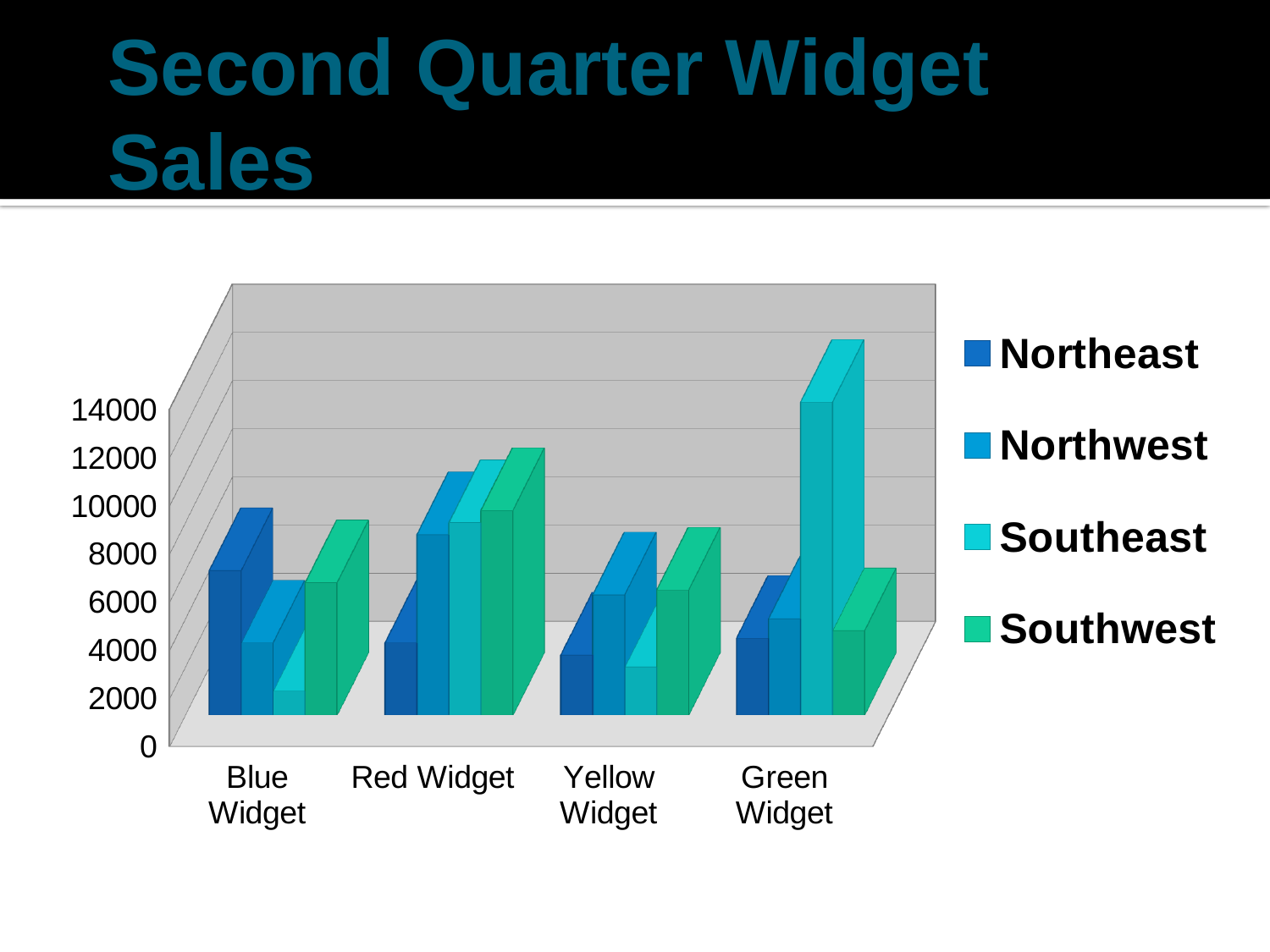

# Second Quarter Widget Sales

[unsupported chart]